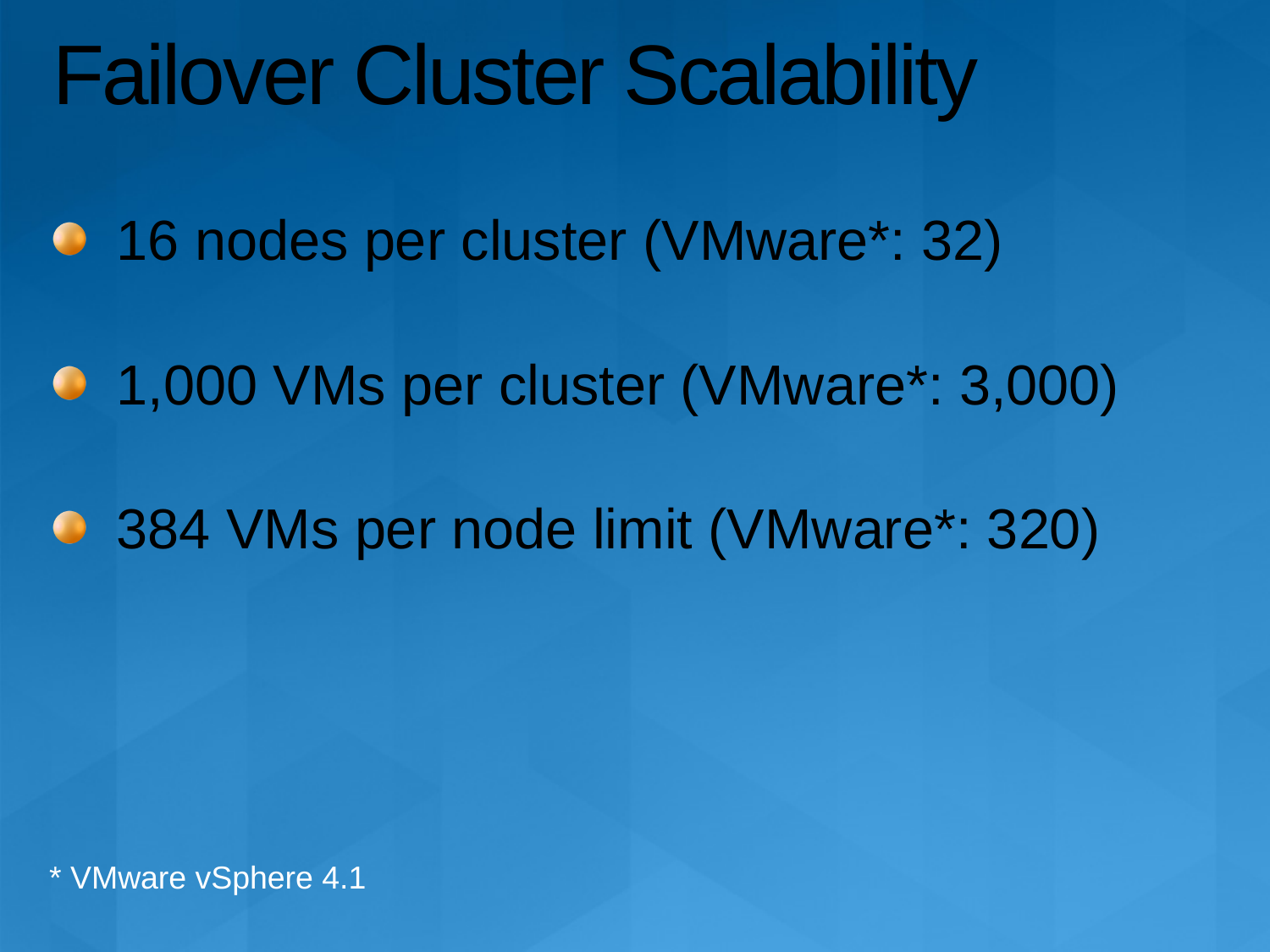

# Failover Cluster Scalability
16 nodes per cluster (VMware*: 32)

1,000 VMs per cluster (VMware*: 3,000)

384 VMs per node limit (VMware*: 320)
* VMware vSphere 4.1